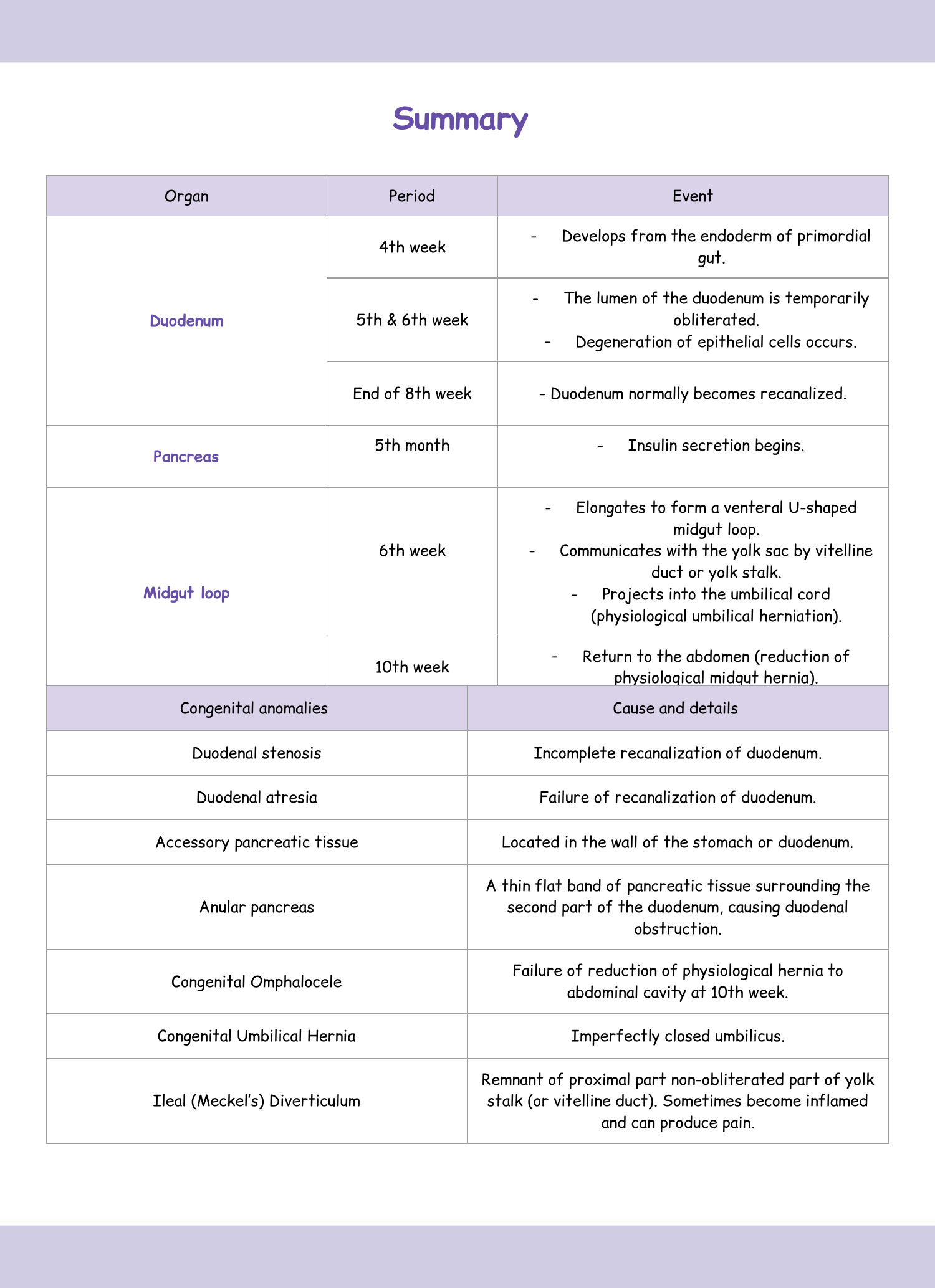

Summary
| Organ | Period | Event |
| --- | --- | --- |
| Duodenum | 4th week | Develops from the endoderm of primordial gut. |
|  | 5th & 6th week | The lumen of the duodenum is temporarily obliterated. Degeneration of epithelial cells occurs. |
|  | End of 8th week | - Duodenum normally becomes recanalized. |
| Pancreas | 5th month | Insulin secretion begins. |
| Midgut loop | 6th week | Elongates to form a venteral U-shaped midgut loop. Communicates with the yolk sac by vitelline duct or yolk stalk. Projects into the umbilical cord (physiological umbilical herniation). |
|  | 10th week | Return to the abdomen (reduction of physiological midgut hernia). |
| Congenital anomalies | Cause and details |
| --- | --- |
| Duodenal stenosis | Incomplete recanalization of duodenum. |
| Duodenal atresia | Failure of recanalization of duodenum. |
| Accessory pancreatic tissue | Located in the wall of the stomach or duodenum. |
| Anular pancreas | A thin flat band of pancreatic tissue surrounding the second part of the duodenum, causing duodenal obstruction. |
| Congenital Omphalocele | Failure of reduction of physiological hernia to abdominal cavity at 10th week. |
| Congenital Umbilical Hernia | Imperfectly closed umbilicus. |
| Ileal (Meckel’s) Diverticulum | Remnant of proximal part non-obliterated part of yolk stalk (or vitelline duct). Sometimes become inflamed and can produce pain. |